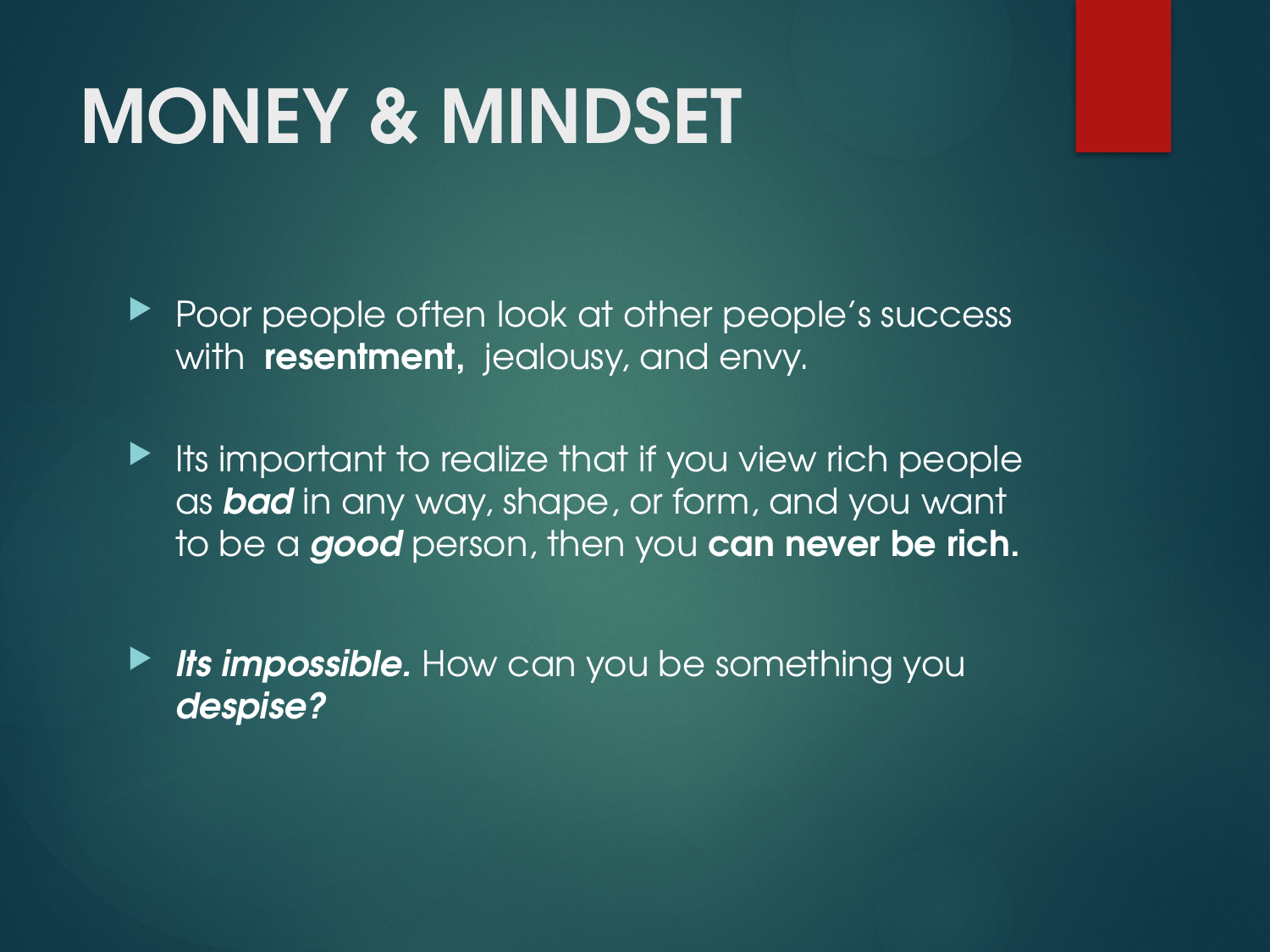

# MONEY & MINDSET
Poor people often look at other people’s success with  resentment,  jealousy, and envy.
Its important to realize that if you view rich people as bad in any way, shape, or form, and you want to be a good person, then you can never be rich.

Its impossible. How can you be something you despise?